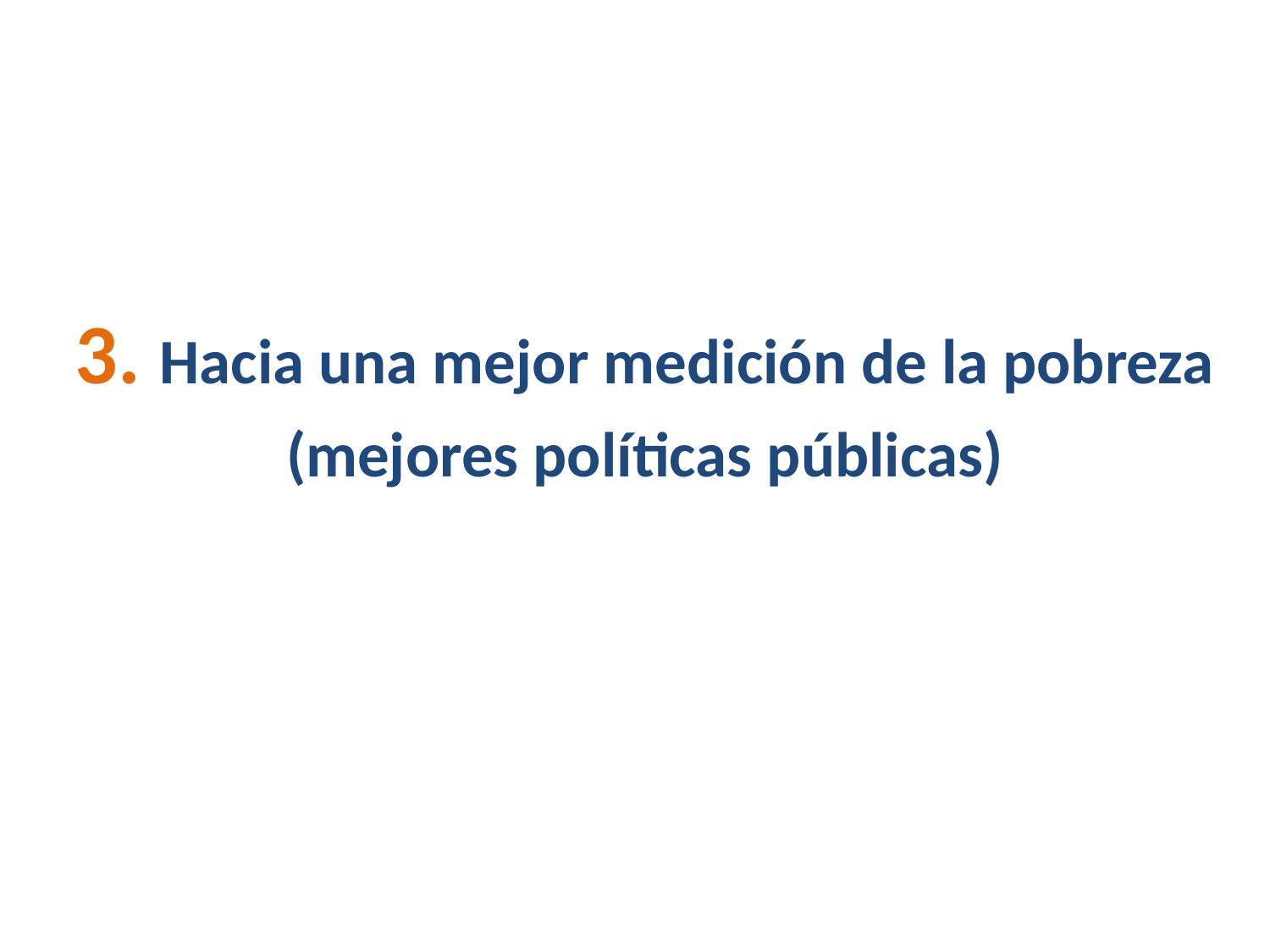

3. Hacia una mejor medición de la pobreza
(mejores políticas públicas)